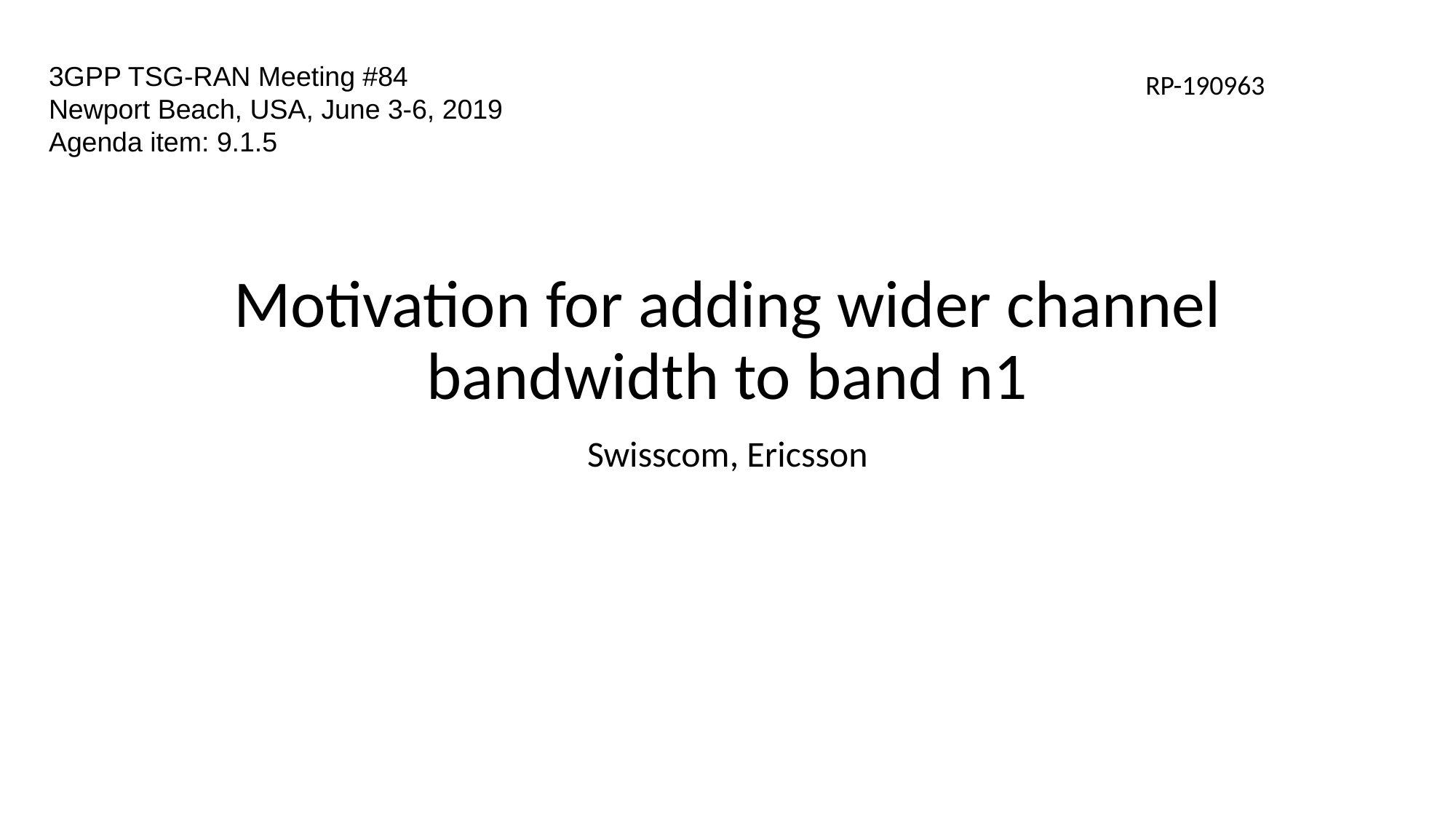

3GPP TSG-RAN Meeting #84
Newport Beach, USA, June 3-6, 2019
Agenda item: 9.1.5
RP-190963
# Motivation for adding wider channel bandwidth to band n1
Swisscom, Ericsson